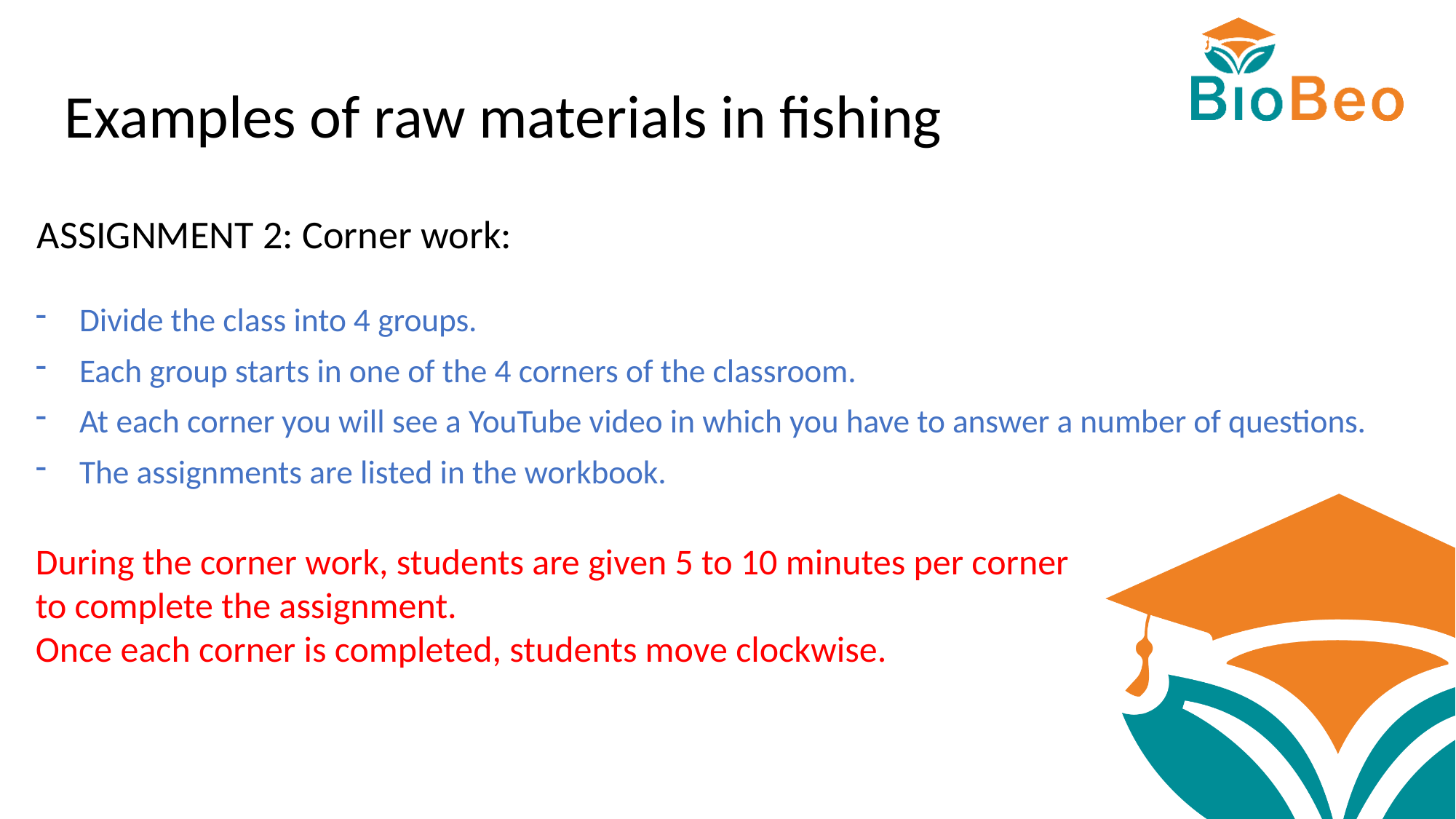

Examples of raw materials in fishing
# ASSIGNMENT 2: Corner work:
Divide the class into 4 groups.
Each group starts in one of the 4 corners of the classroom.
At each corner you will see a YouTube video in which you have to answer a number of questions.
The assignments are listed in the workbook.

During the corner work, students are given 5 to 10 minutes per corner
to complete the assignment.
Once each corner is completed, students move clockwise.